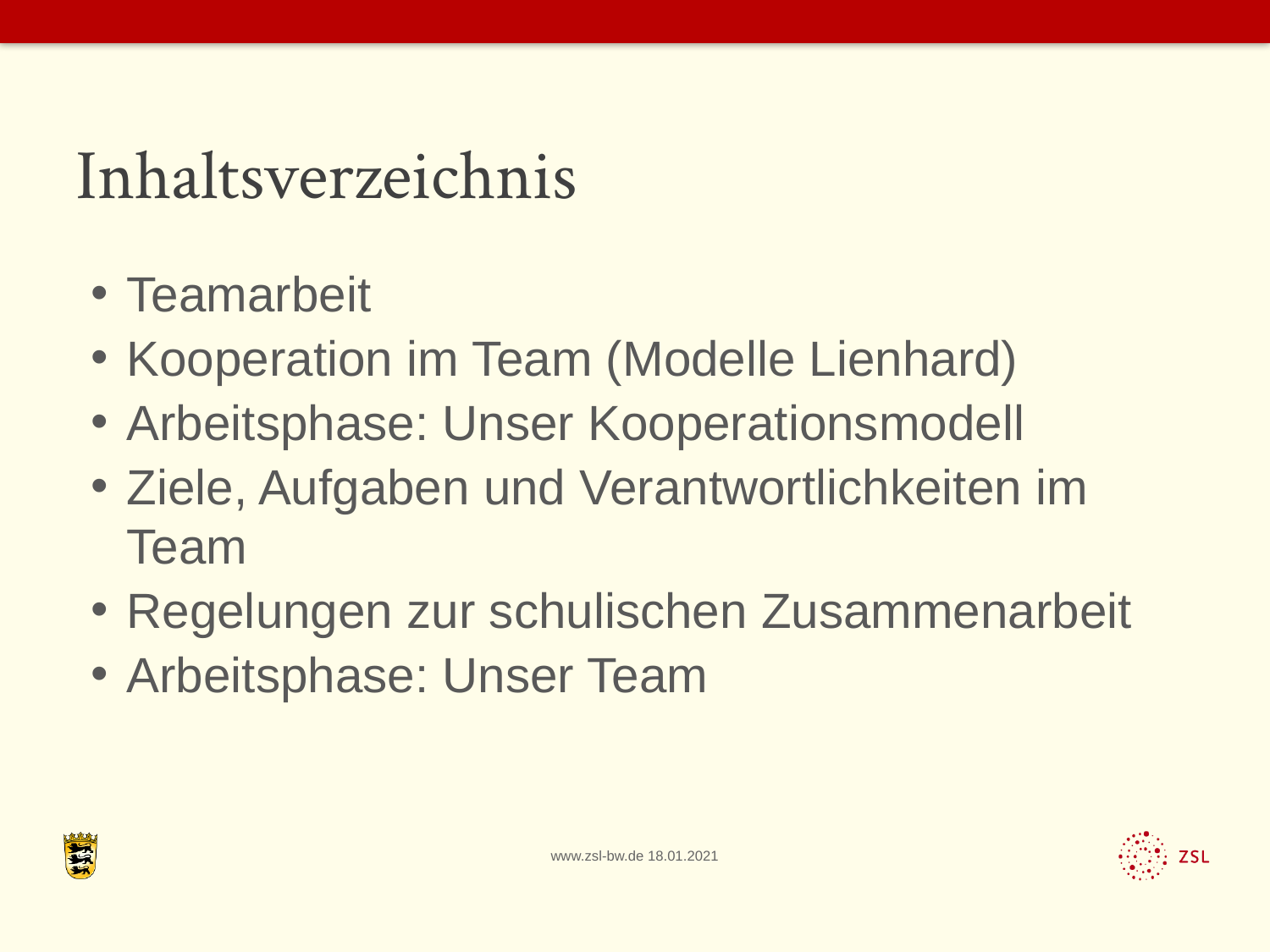

# Inhaltsverzeichnis
Teamarbeit
Kooperation im Team (Modelle Lienhard)
Arbeitsphase: Unser Kooperationsmodell
Ziele, Aufgaben und Verantwortlichkeiten im Team
Regelungen zur schulischen Zusammenarbeit
Arbeitsphase: Unser Team